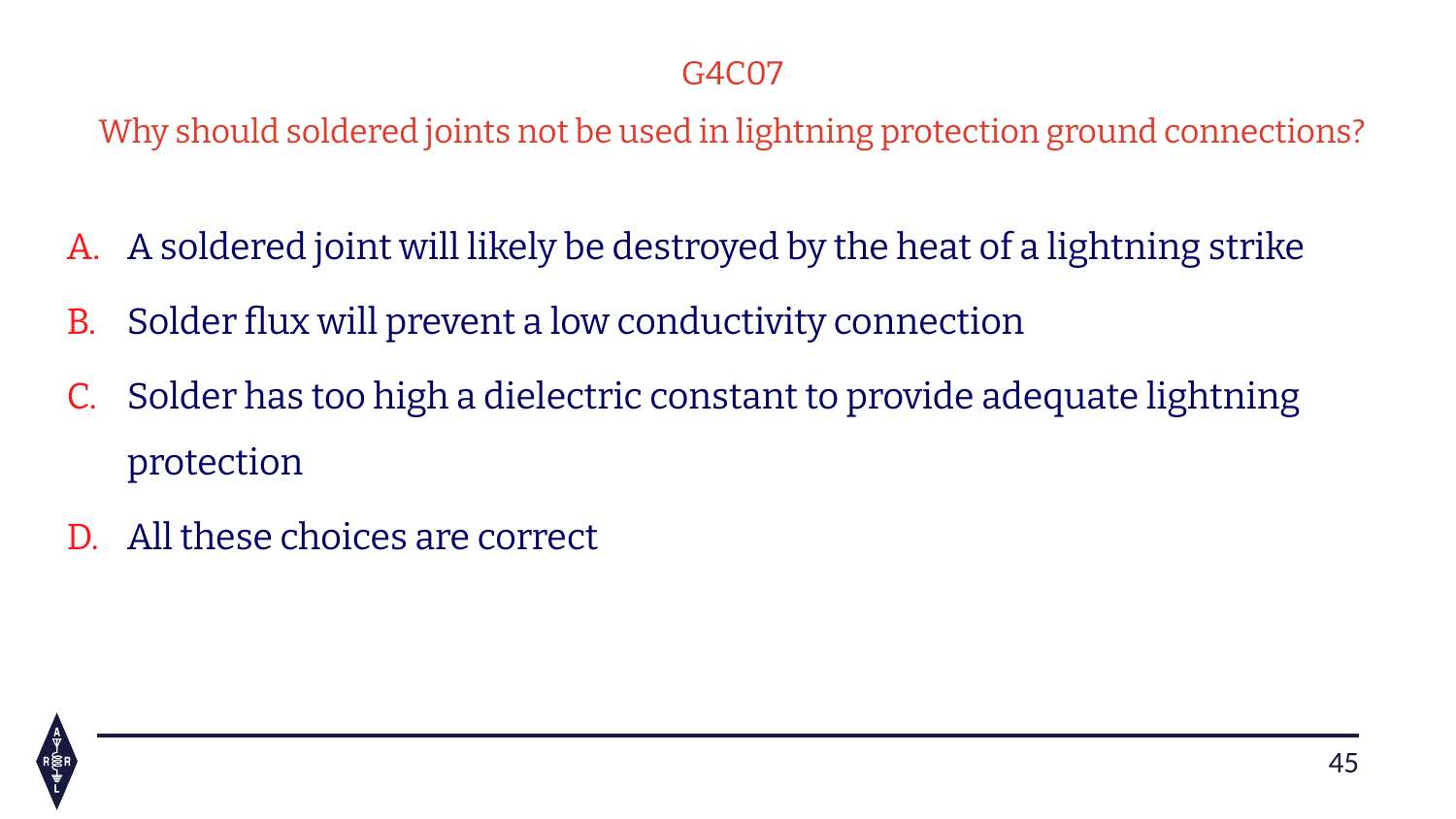

G4C07
Why should soldered joints not be used in lightning protection ground connections?
A soldered joint will likely be destroyed by the heat of a lightning strike
Solder flux will prevent a low conductivity connection
Solder has too high a dielectric constant to provide adequate lightning protection
All these choices are correct

45